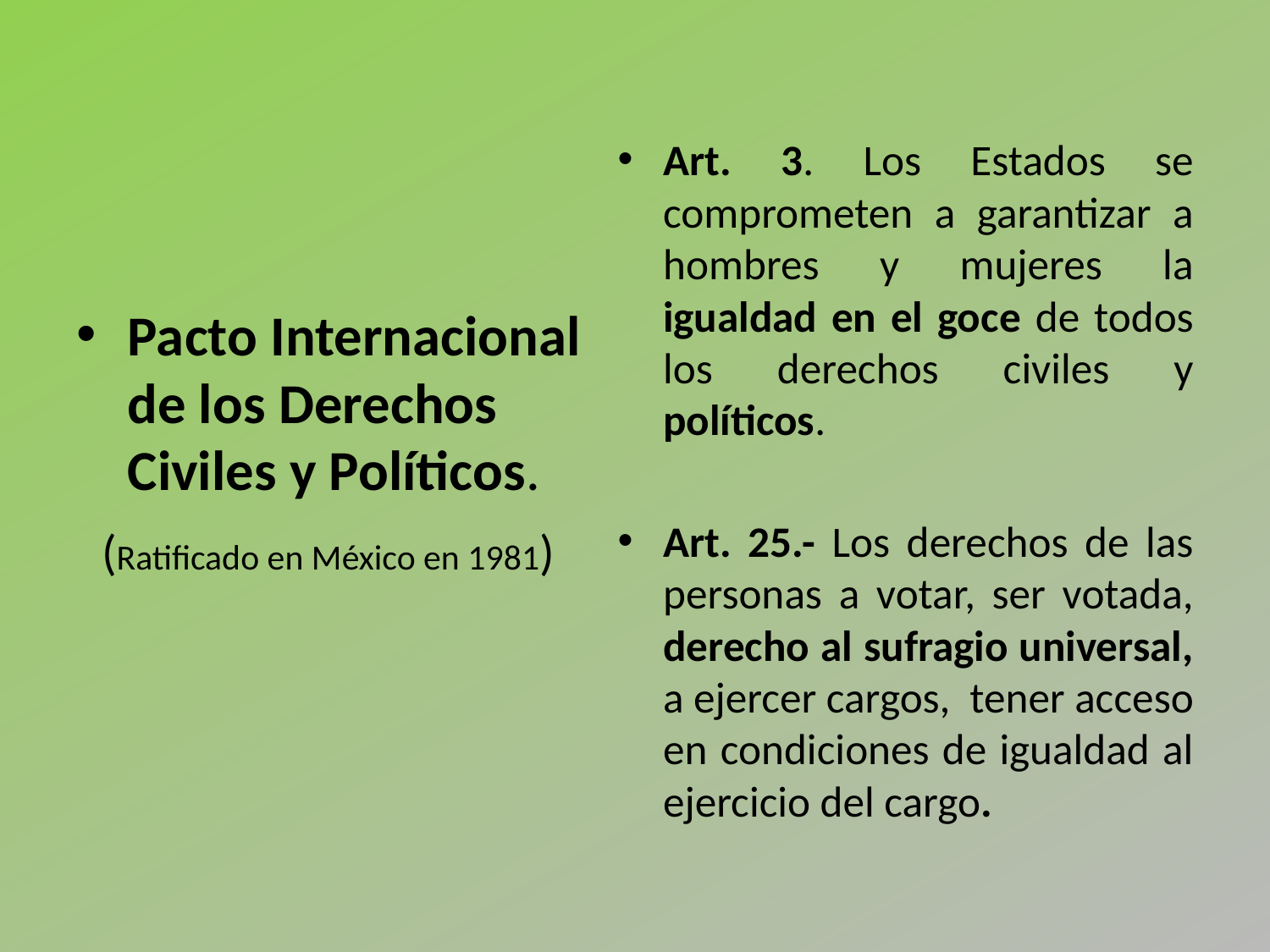

Art. 3. Los Estados se comprometen a garantizar a hombres y mujeres la igualdad en el goce de todos los derechos civiles y políticos.

Art. 25.- Los derechos de las personas a votar, ser votada, derecho al sufragio universal, a ejercer cargos,  tener acceso en condiciones de igualdad al ejercicio del cargo.

Pacto Internacional de los Derechos Civiles y Políticos.
  (Ratificado en México en 1981)